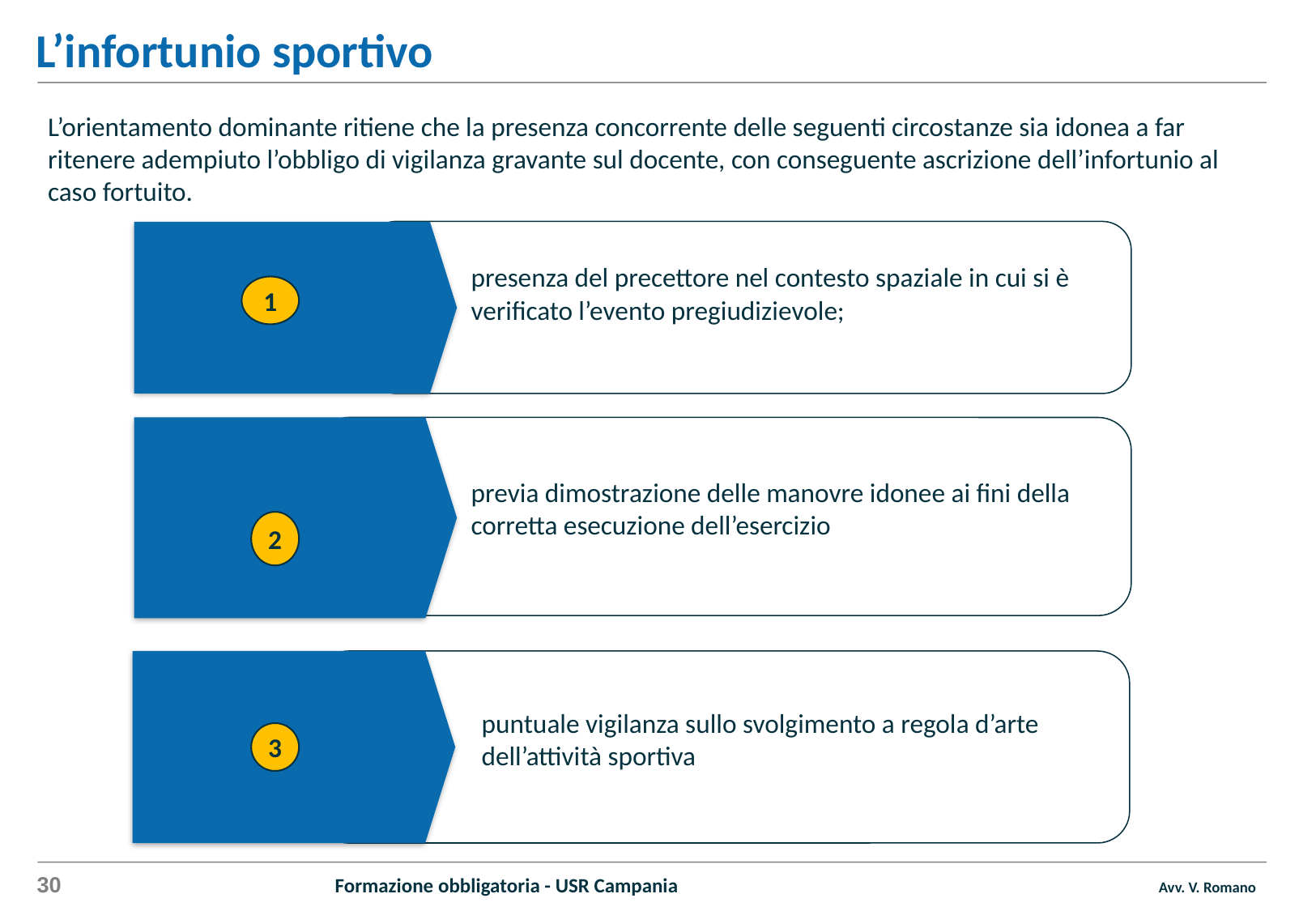

L’infortunio sportivo

L’orientamento dominante ritiene che la presenza concorrente delle seguenti circostanze sia idonea a far ritenere adempiuto l’obbligo di vigilanza gravante sul docente, con conseguente ascrizione dell’infortunio al caso fortuito.

presenza del precettore nel contesto spaziale in cui si è verificato l’evento pregiudizievole;

1
previa dimostrazione delle manovre idonee ai fini della corretta esecuzione dell’esercizio

2

puntuale vigilanza sullo svolgimento a regola d’arte dell’attività sportiva
3